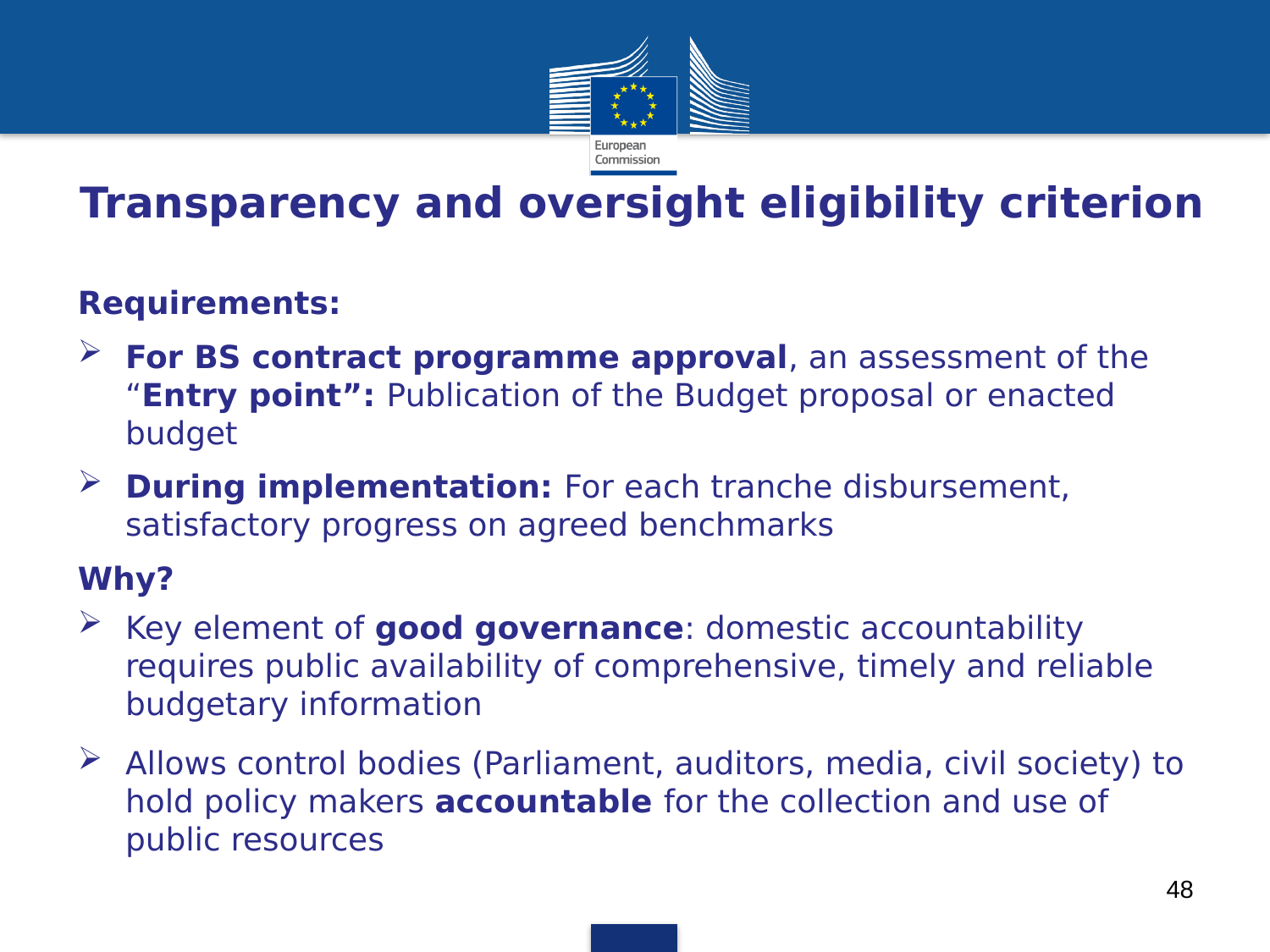

# Transparency and oversight eligibility criterion
Requirements:
For BS contract programme approval, an assessment of the  “Entry point”: Publication of the Budget proposal or enacted budget
During implementation: For each tranche disbursement, satisfactory progress on agreed benchmarks
Why?
Key element of good governance: domestic accountability requires public availability of comprehensive, timely and reliable budgetary information
Allows control bodies (Parliament, auditors, media, civil society) to hold policy makers accountable for the collection and use of public resources
48